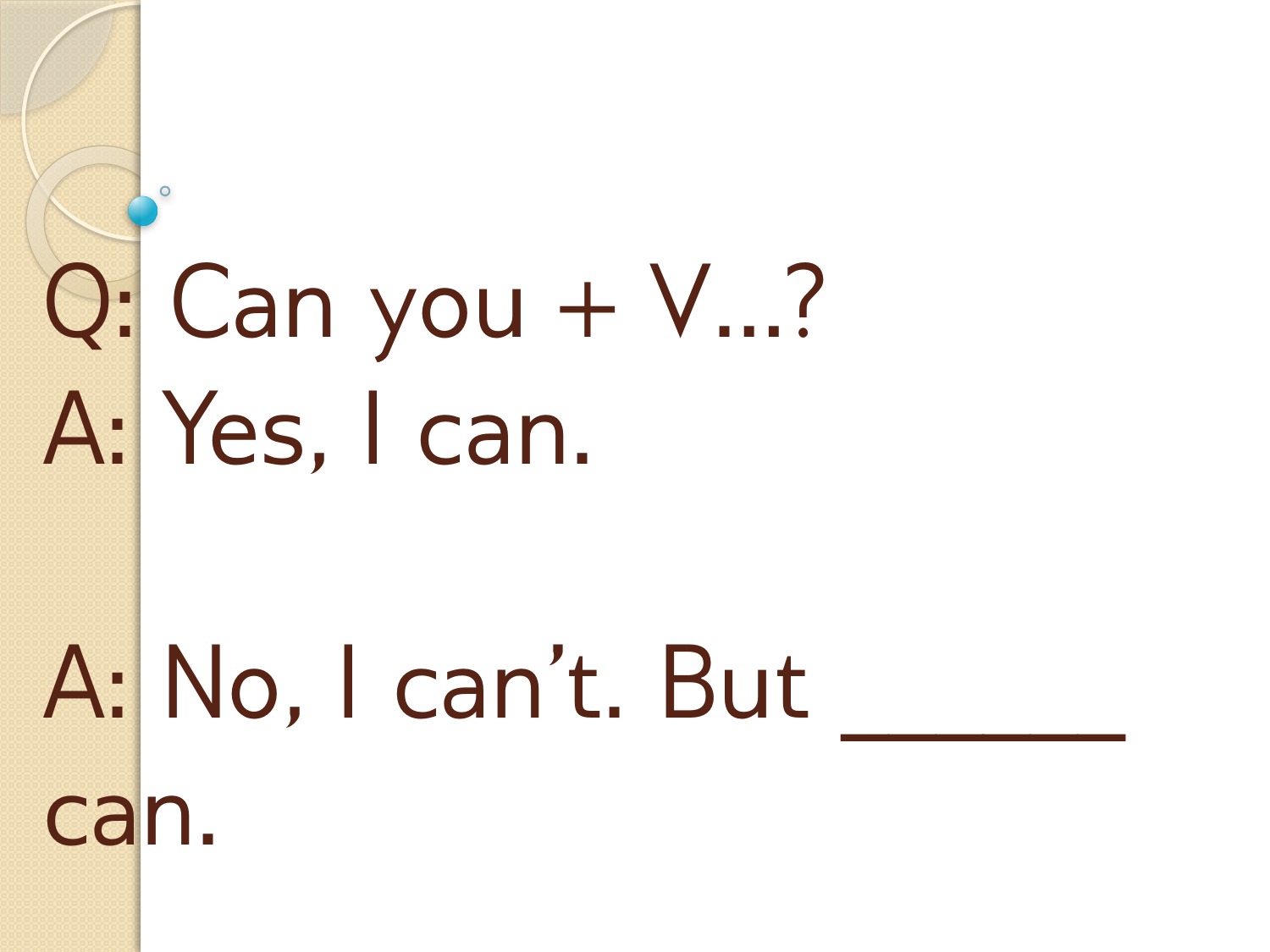

# Q: Can you + V…? A: Yes, I can. A: No, I can’t. But ______ can.